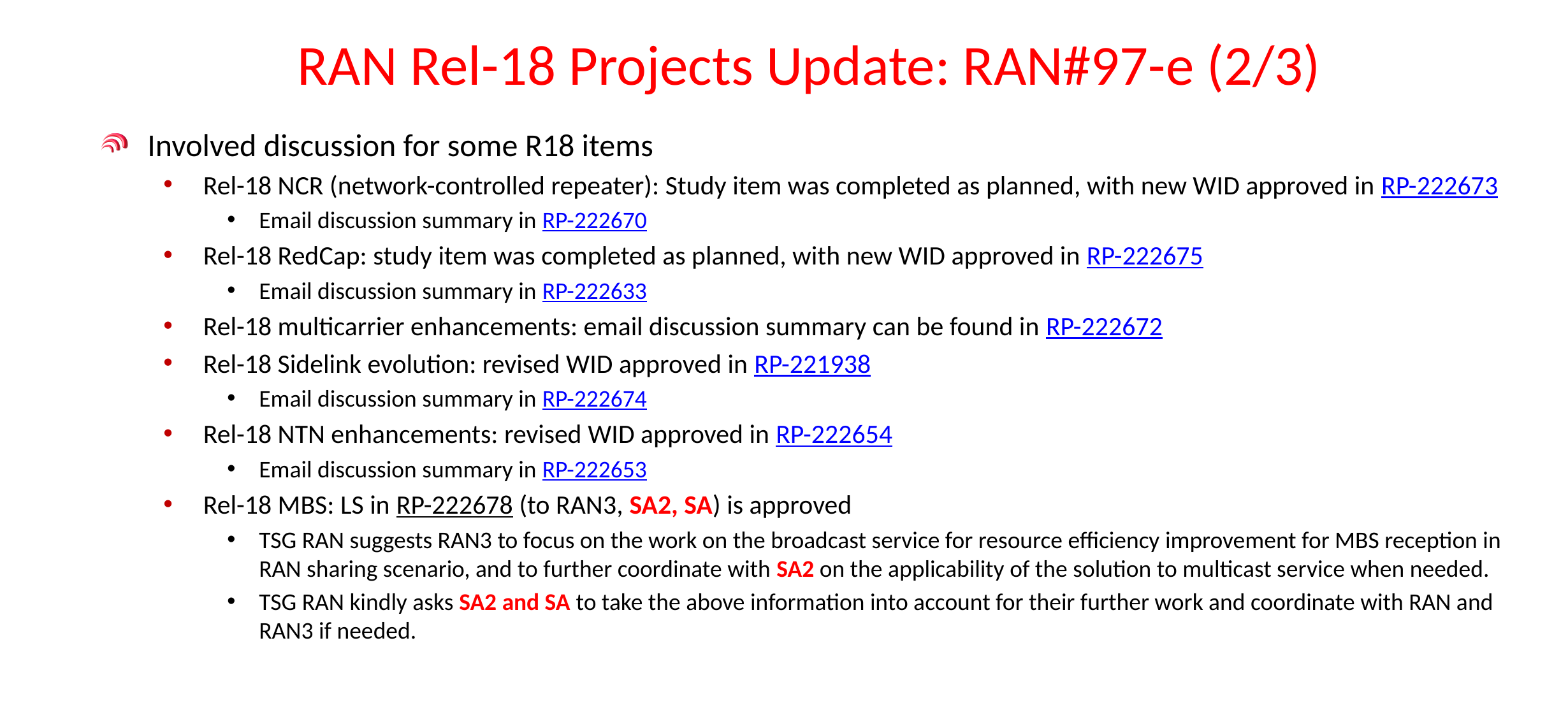

# RAN Rel-18 Projects Update: RAN#97-e (2/3)
Involved discussion for some R18 items
Rel-18 NCR (network-controlled repeater): Study item was completed as planned, with new WID approved in RP-222673
Email discussion summary in RP-222670
Rel-18 RedCap: study item was completed as planned, with new WID approved in RP-222675
Email discussion summary in RP-222633
Rel-18 multicarrier enhancements: email discussion summary can be found in RP-222672
Rel-18 Sidelink evolution: revised WID approved in RP-221938
Email discussion summary in RP-222674
Rel-18 NTN enhancements: revised WID approved in RP-222654
Email discussion summary in RP-222653
Rel-18 MBS: LS in RP-222678 (to RAN3, SA2, SA) is approved
TSG RAN suggests RAN3 to focus on the work on the broadcast service for resource efficiency improvement for MBS reception in RAN sharing scenario, and to further coordinate with SA2 on the applicability of the solution to multicast service when needed.
TSG RAN kindly asks SA2 and SA to take the above information into account for their further work and coordinate with RAN and RAN3 if needed.